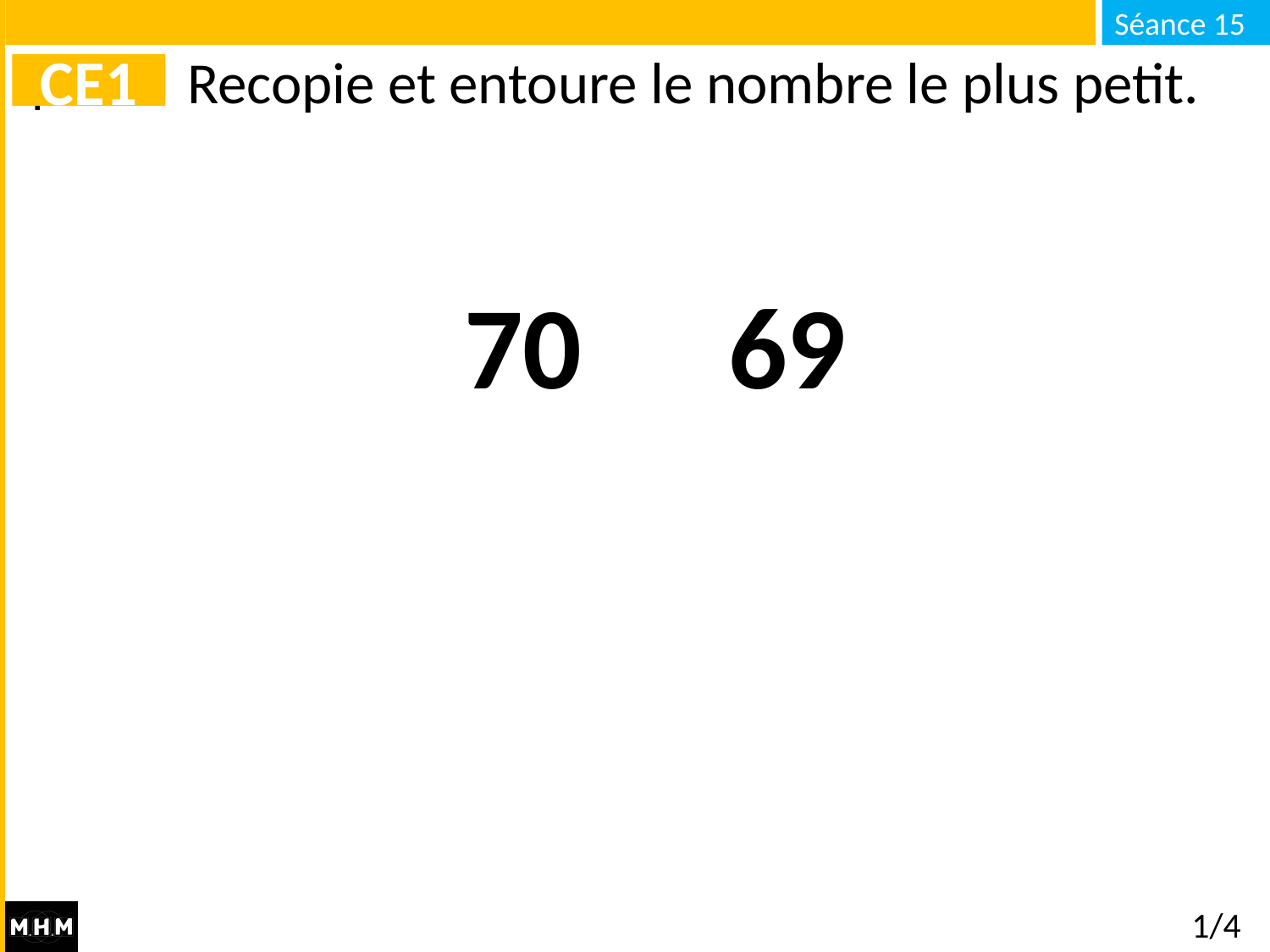

# Recopie et entoure le nombre le plus petit.
CE1
70
69
1/4